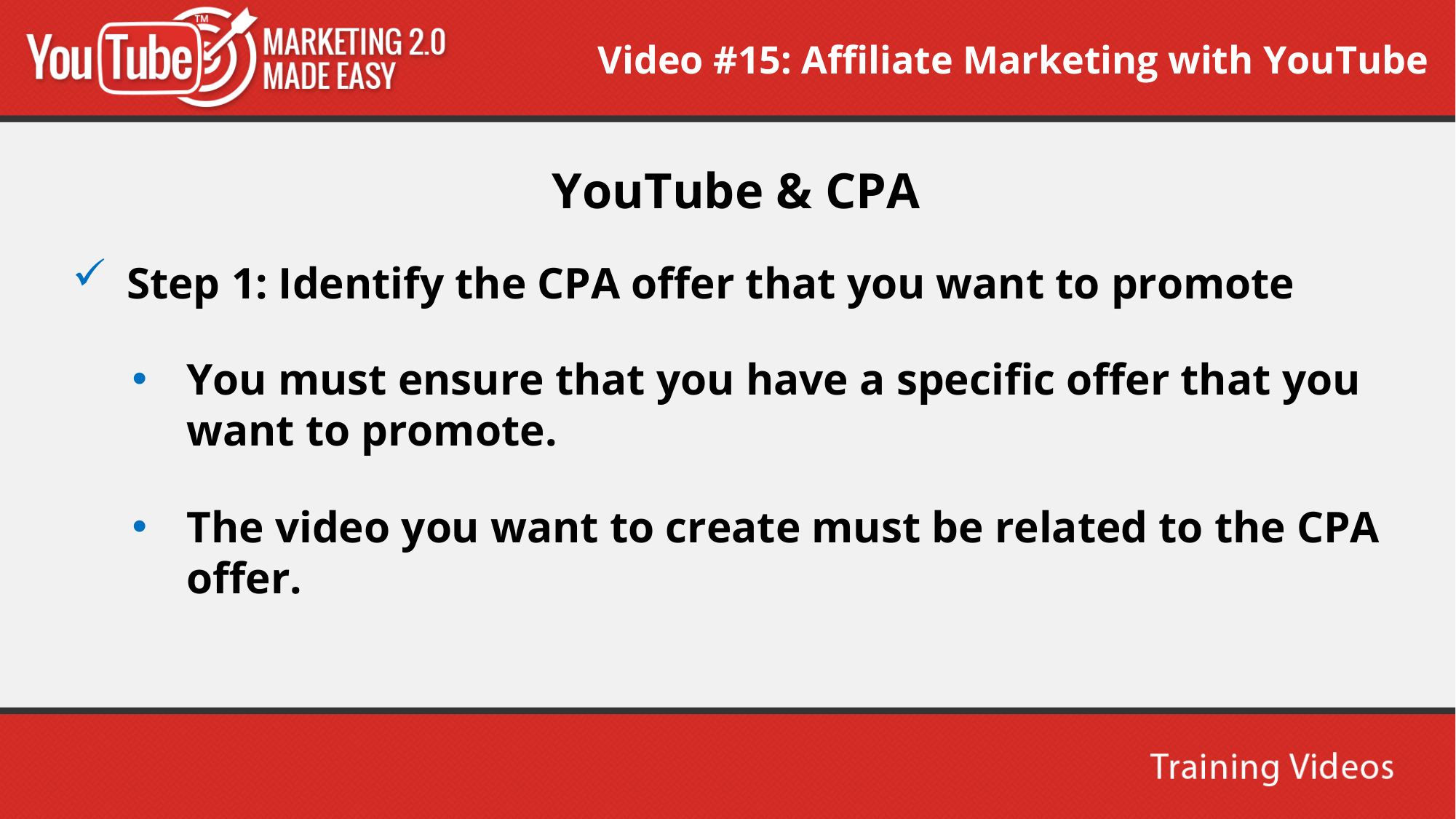

Video #15: Affiliate Marketing with YouTube
 YouTube & CPA
Step 1: Identify the CPA offer that you want to promote
You must ensure that you have a specific offer that you want to promote.
The video you want to create must be related to the CPA offer.